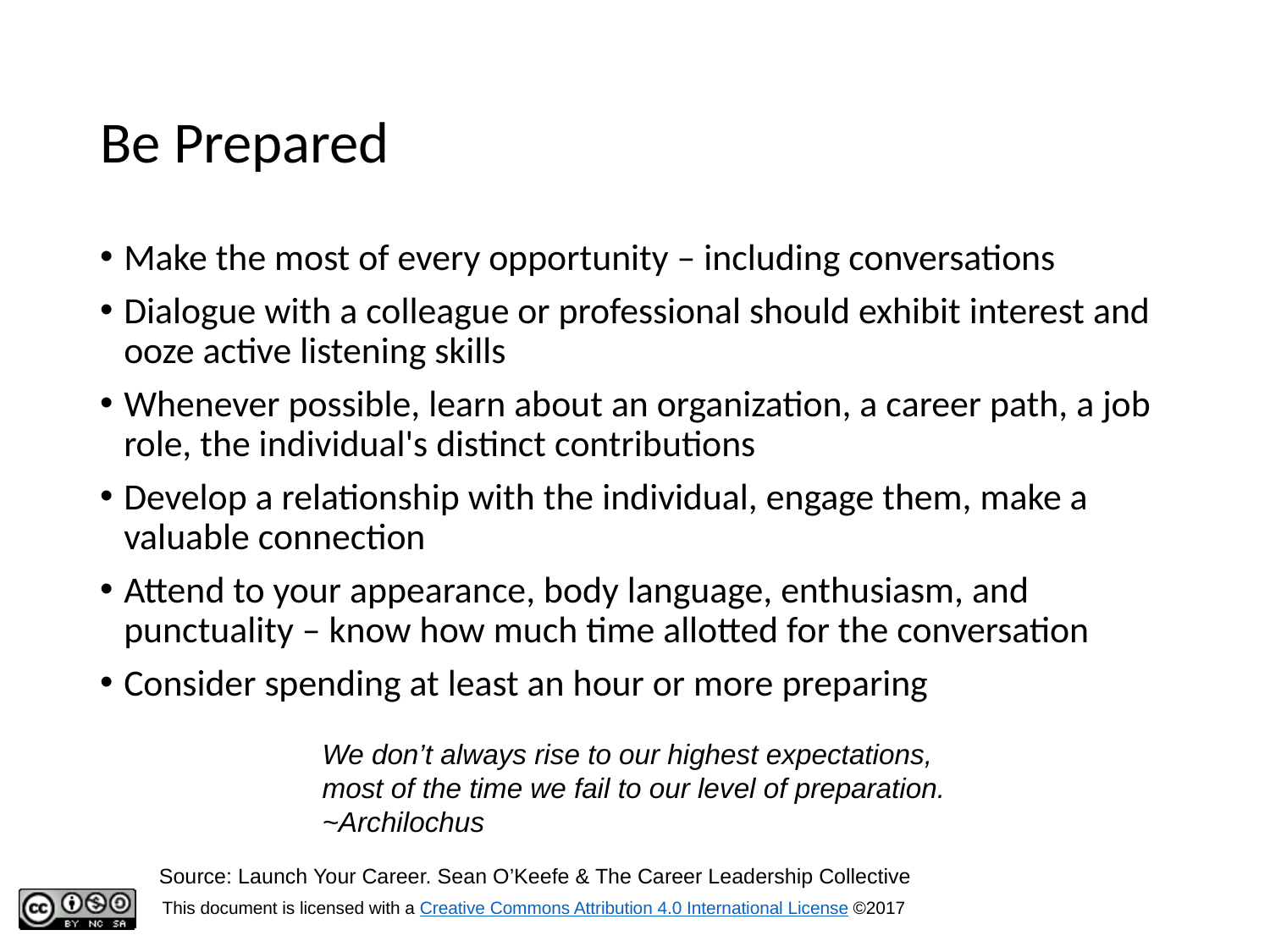

# Be Prepared
Make the most of every opportunity – including conversations
Dialogue with a colleague or professional should exhibit interest and ooze active listening skills
Whenever possible, learn about an organization, a career path, a job role, the individual's distinct contributions
Develop a relationship with the individual, engage them, make a valuable connection
Attend to your appearance, body language, enthusiasm, and punctuality – know how much time allotted for the conversation
Consider spending at least an hour or more preparing

We don’t always rise to our highest expectations, most of the time we fail to our level of preparation. ~Archilochus
Source: Launch Your Career. Sean O’Keefe & The Career Leadership Collective